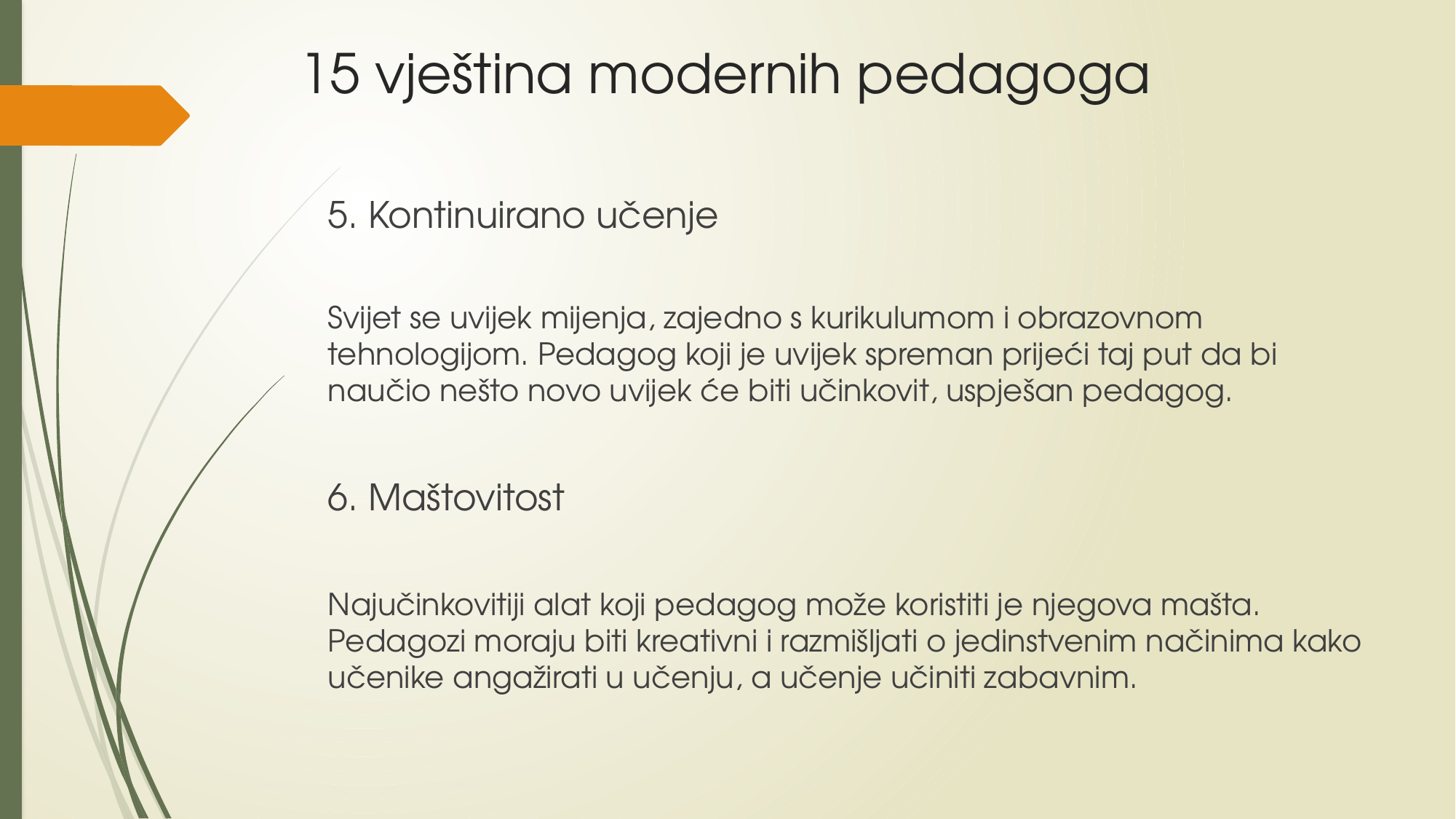

# 15 vještina modernih pedagoga
5. Kontinuirano učenje

Svijet se uvijek mijenja, zajedno s kurikulumom i obrazovnom tehnologijom. Pedagog koji je uvijek spreman prijeći taj put da bi naučio nešto novo uvijek će biti učinkovit, uspješan pedagog.

6. Maštovitost

Najučinkovitiji alat koji pedagog može koristiti je njegova mašta. Pedagozi moraju biti kreativni i razmišljati o jedinstvenim načinima kako učenike angažirati u učenju, a učenje učiniti zabavnim.